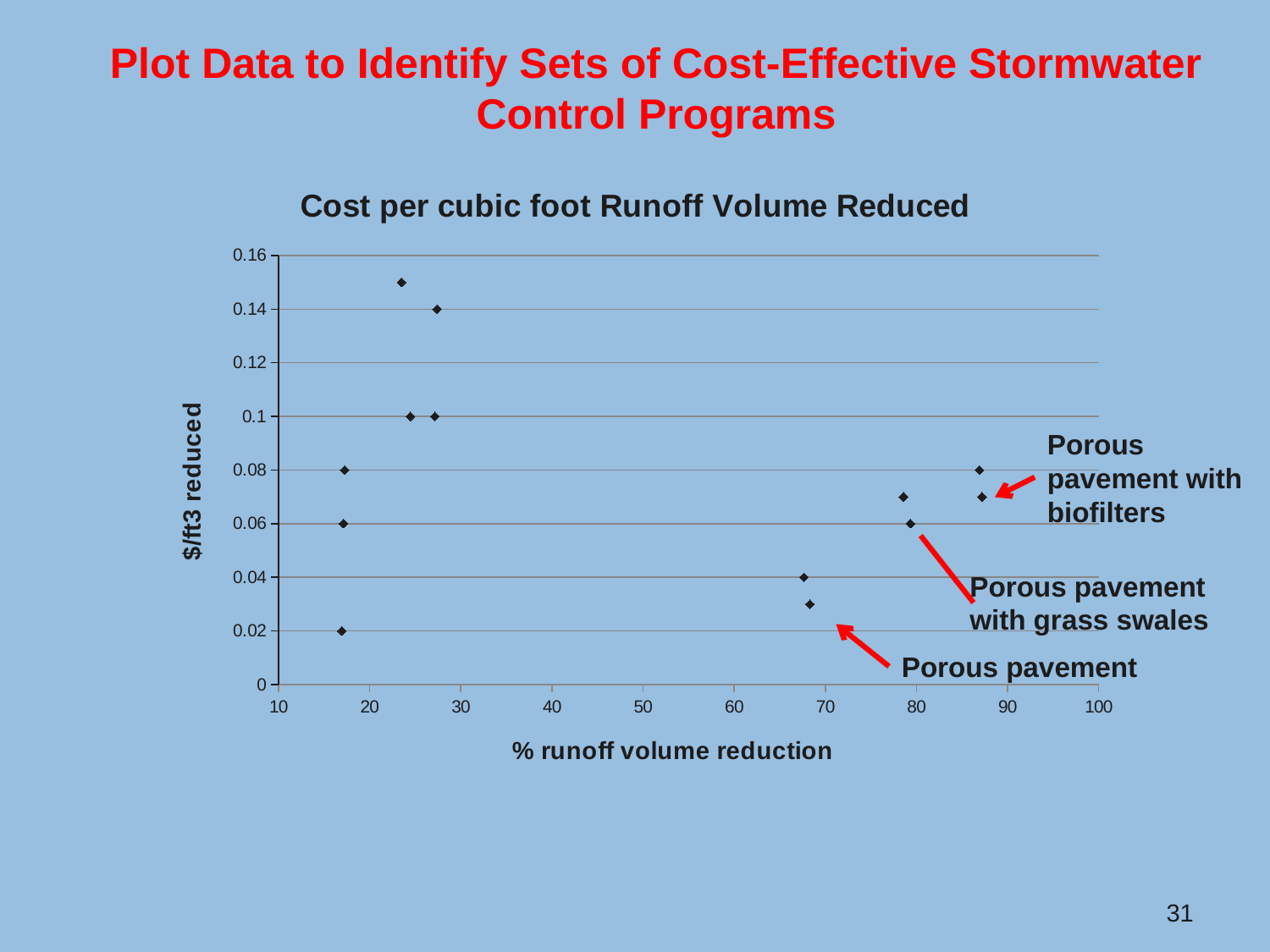

Plot Data to Identify Sets of Cost-Effective Stormwater Control Programs

### Chart: Cost per cubic foot Runoff Volume Reduced

| Category | Cost per cubic foot Runoff Volume Reduced ($/cf) |
|---|---|
Porous pavement with biofilters
Porous pavement with grass swales
Porous pavement
31